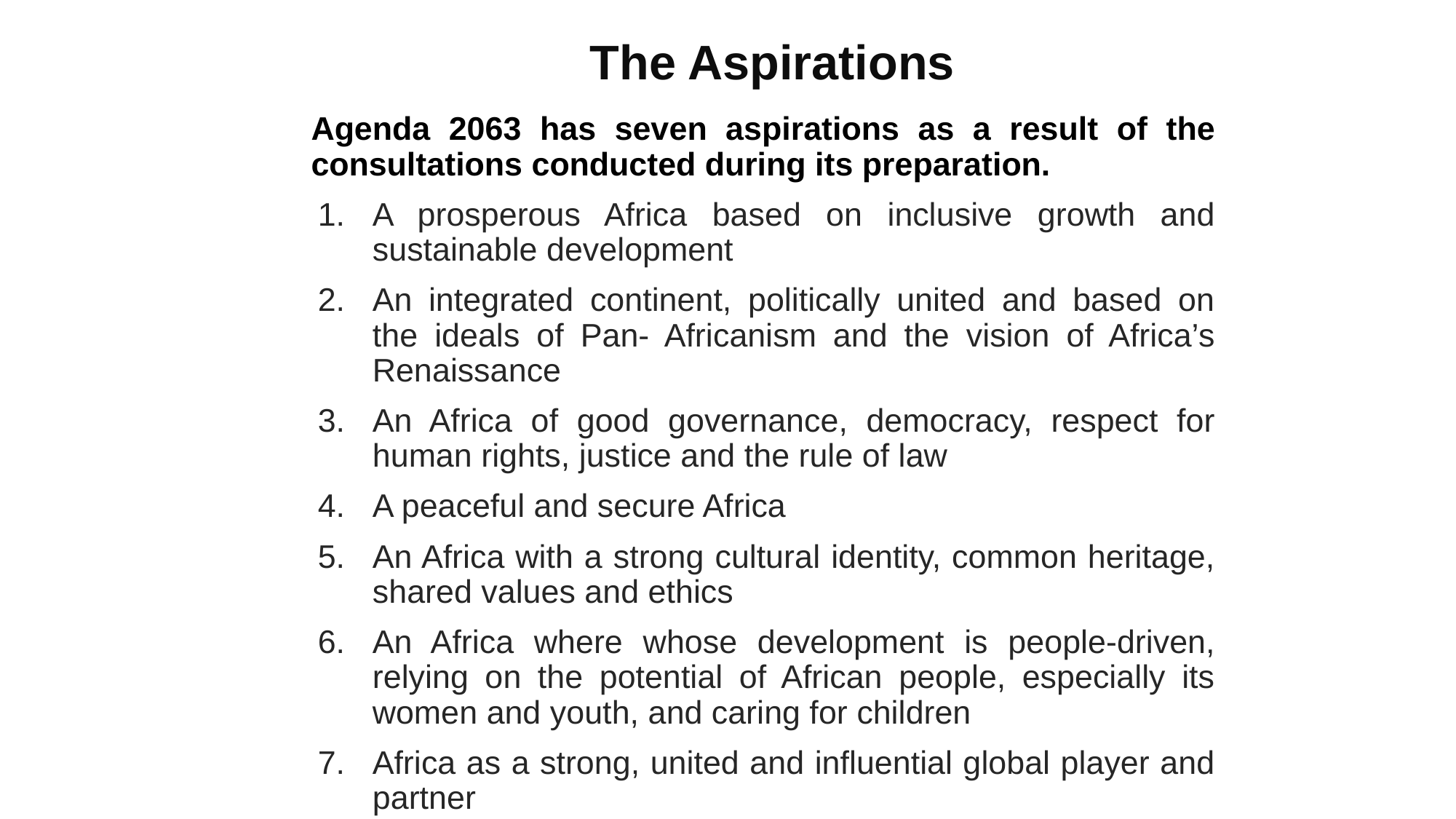

# The Aspirations
Agenda 2063 has seven aspirations as a result of the consultations conducted during its preparation.
A prosperous Africa based on inclusive growth and sustainable development
An integrated continent, politically united and based on the ideals of Pan- Africanism and the vision of Africa’s Renaissance
An Africa of good governance, democracy, respect for human rights, justice and the rule of law
A peaceful and secure Africa
An Africa with a strong cultural identity, common heritage, shared values and ethics
An Africa where whose development is people-driven, relying on the potential of African people, especially its women and youth, and caring for children
Africa as a strong, united and influential global player and partner